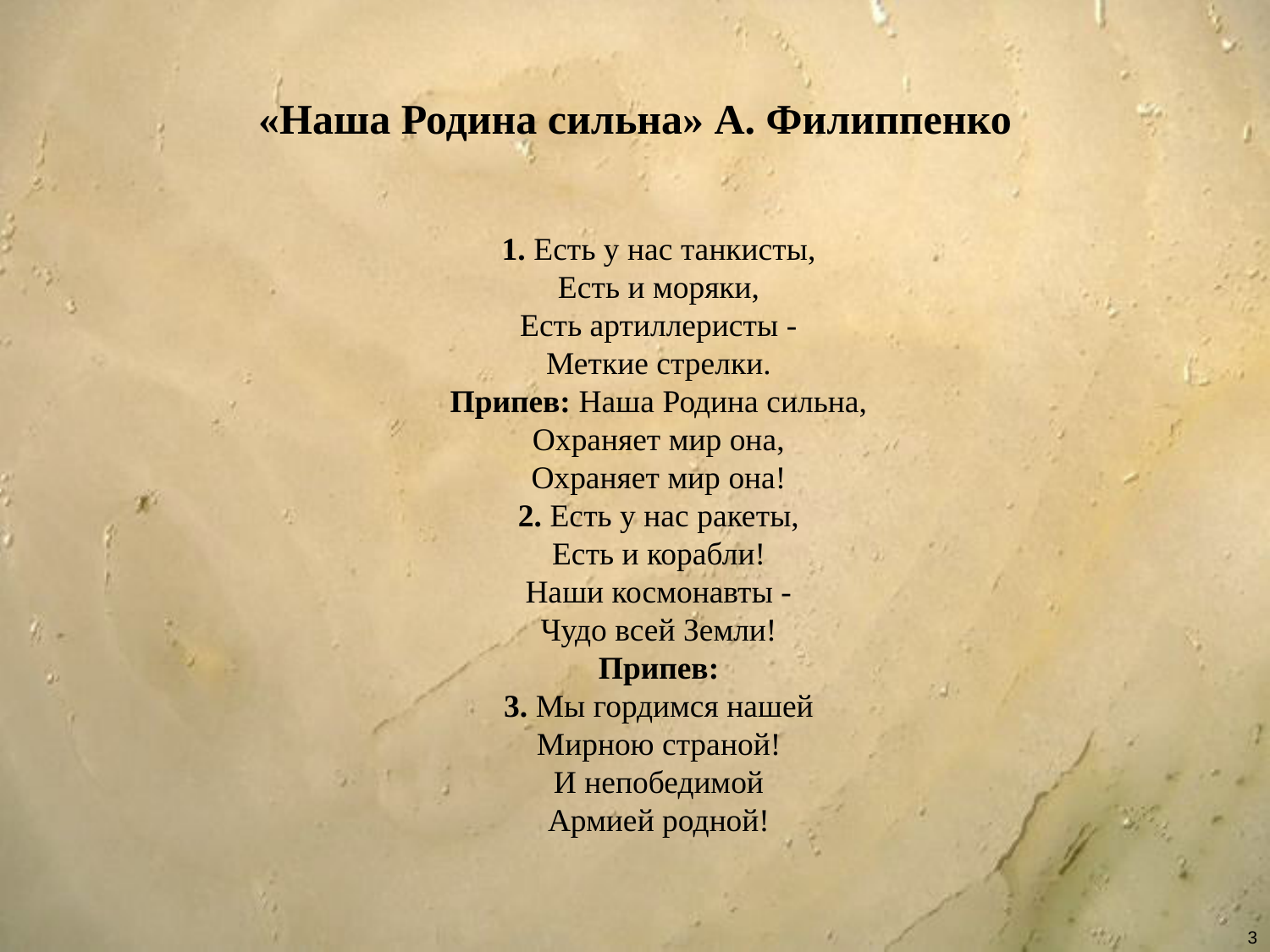

# «Наша Родина сильна» А. Филиппенко
      1. Есть у нас танкисты,
Есть и моряки,
Есть артиллеристы -
Меткие стрелки.
Припев: Наша Родина сильна,
Охраняет мир она,
Охраняет мир она!
2. Есть у нас ракеты,
Есть и корабли!
Наши космонавты -
Чудо всей Земли!
Припев:
3. Мы гордимся нашей
Мирною страной!
И непобедимой
Армией родной!
3